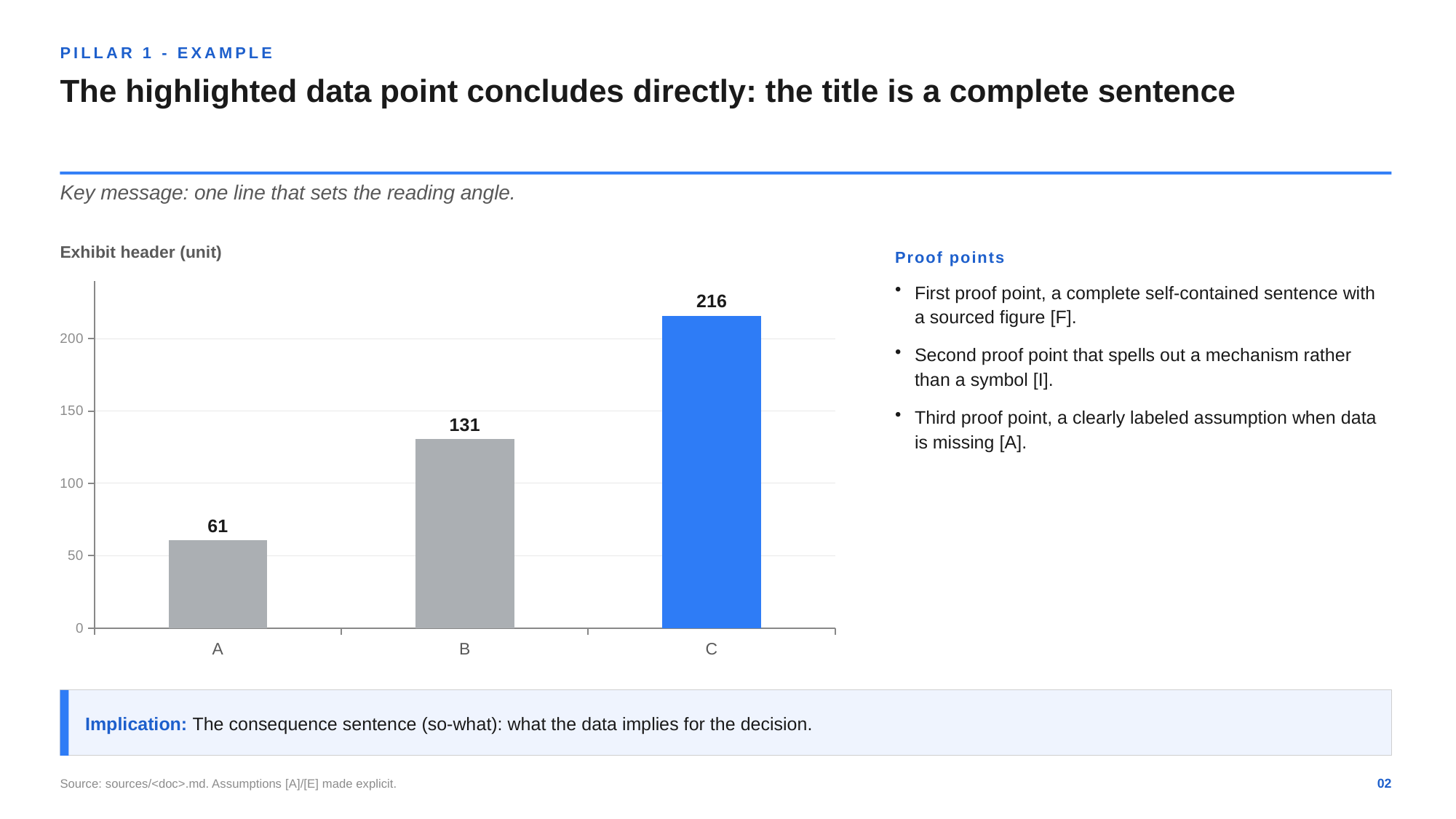

PILLAR 1 - EXAMPLE
The highlighted data point concludes directly: the title is a complete sentence

Key message: one line that sets the reading angle.
Exhibit header (unit)
Proof points

### Chart

| Category | Series |
|---|---|
| A | 60.9 |
| B | 130.5 |
| C | 215.9 |
First proof point, a complete self-contained sentence with a sourced figure [F].
Second proof point that spells out a mechanism rather than a symbol [I].
Third proof point, a clearly labeled assumption when data is missing [A].

Implication: The consequence sentence (so-what): what the data implies for the decision.
Source: sources/<doc>.md. Assumptions [A]/[E] made explicit.
02